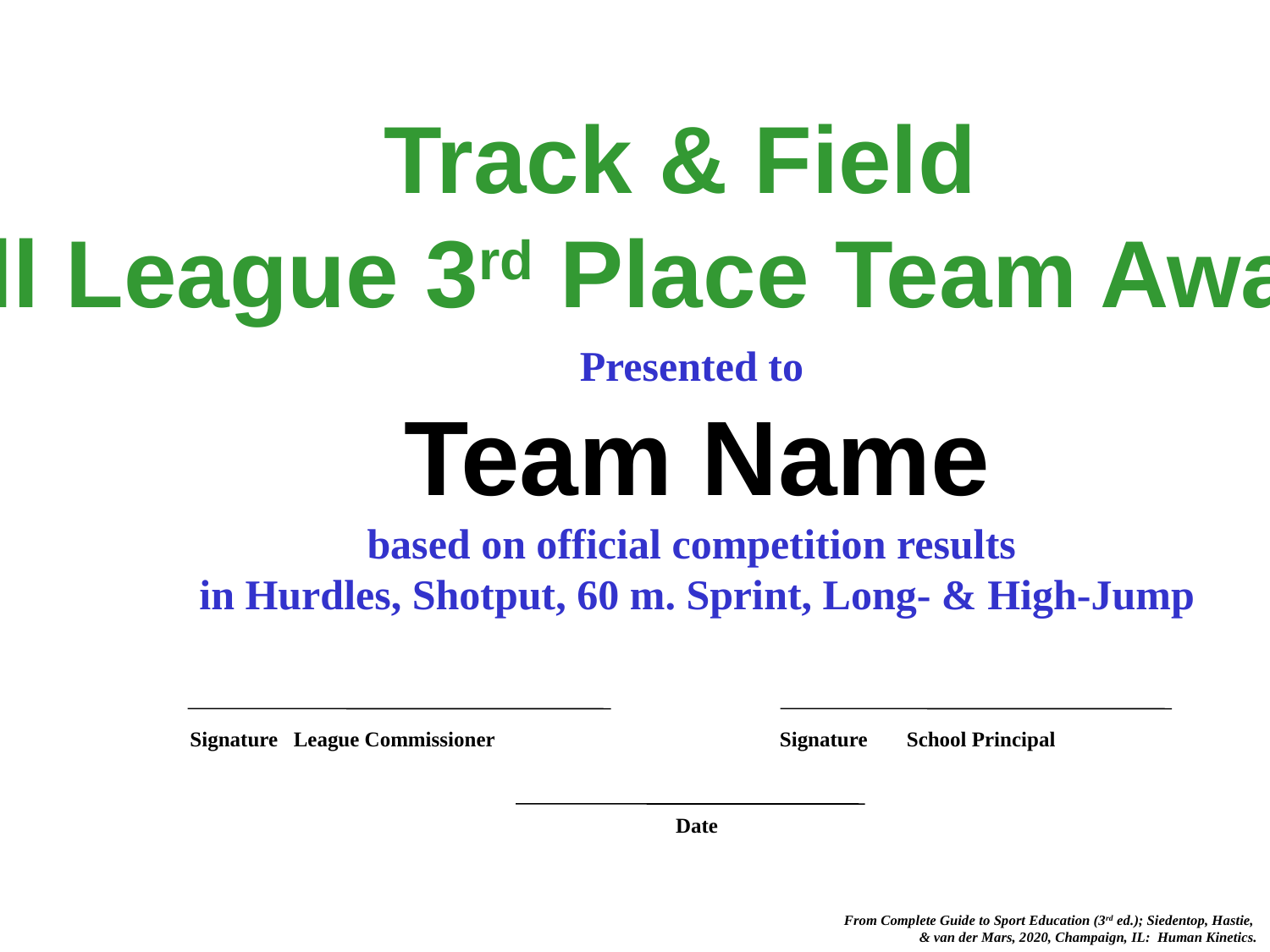

Track & Field
All League 3rd Place Team Award
Presented to
Team Name
based on official competition results
 in Hurdles, Shotput, 60 m. Sprint, Long- & High-Jump

Signature   League Commissioner
Signature	School Principal

Date